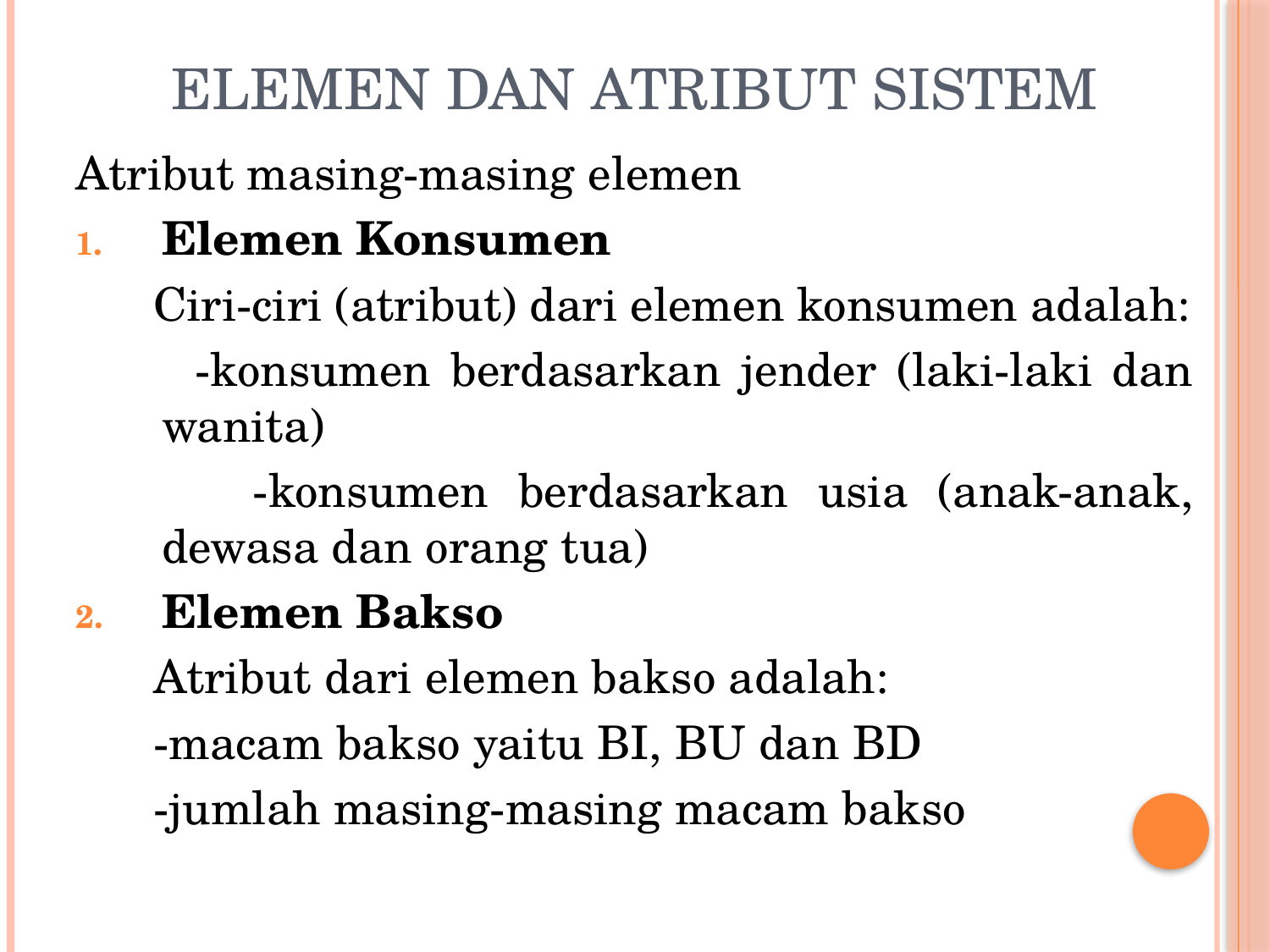

# Elemen dan Atribut Sistem
Atribut masing-masing elemen
Elemen Konsumen
      Ciri-ciri (atribut) dari elemen konsumen adalah:
      -konsumen berdasarkan jender (laki-laki dan wanita)
      -konsumen berdasarkan usia (anak-anak, dewasa dan orang tua)
Elemen Bakso
      Atribut dari elemen bakso adalah:
      -macam bakso yaitu BI, BU dan BD
      -jumlah masing-masing macam bakso